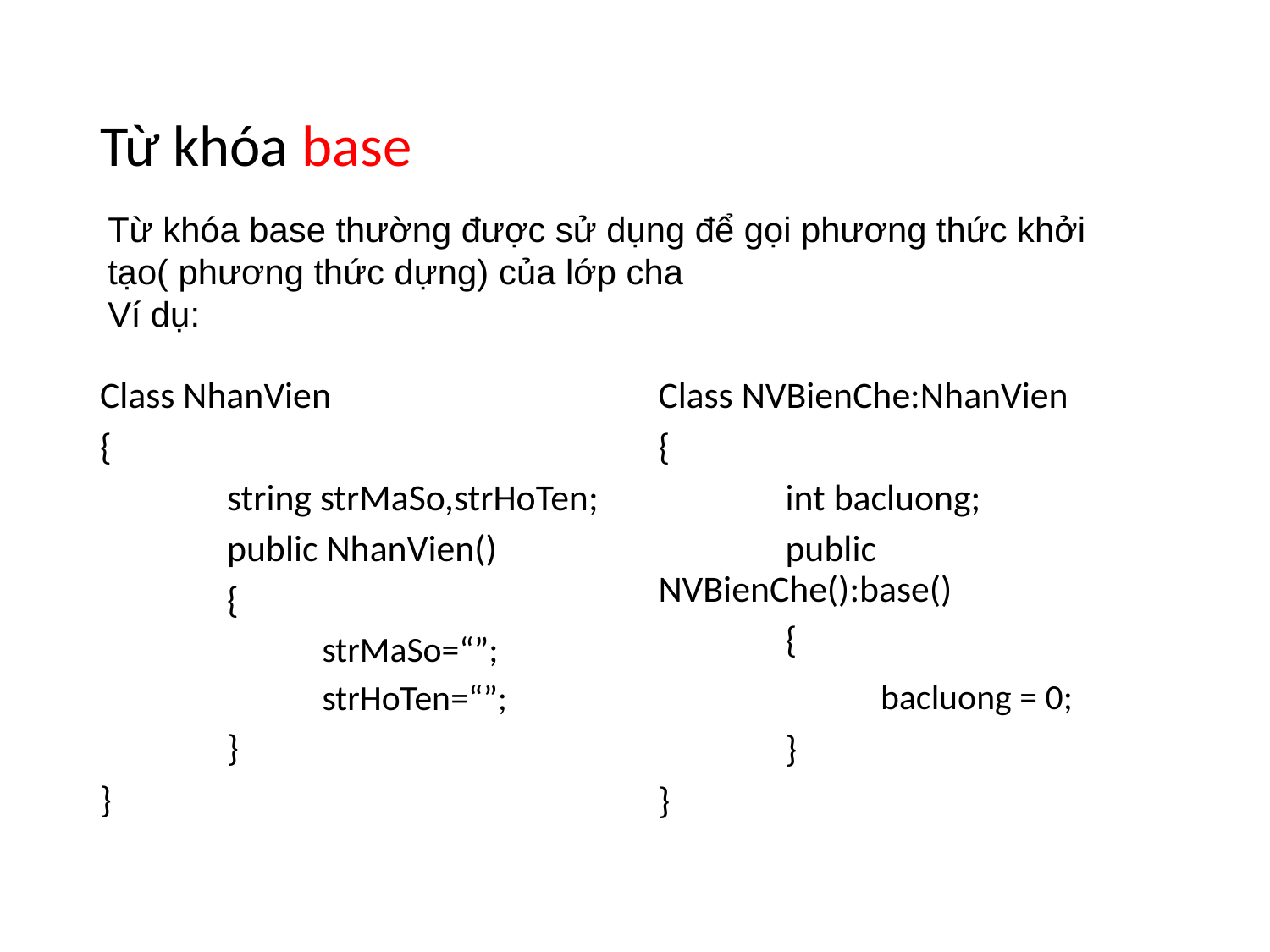

# Từ khóa base
Từ khóa base thường được sử dụng để gọi phương thức khởi tạo( phương thức dựng) của lớp cha
Ví dụ:
Class NhanVien
{
	string strMaSo,strHoTen;
	public NhanVien()
	{
	strMaSo=“”;
	strHoTen=“”;
	}
}
Class NVBienChe:NhanVien
{
	int bacluong;
	public NVBienChe():base()
	{
	bacluong = 0;
	}
}